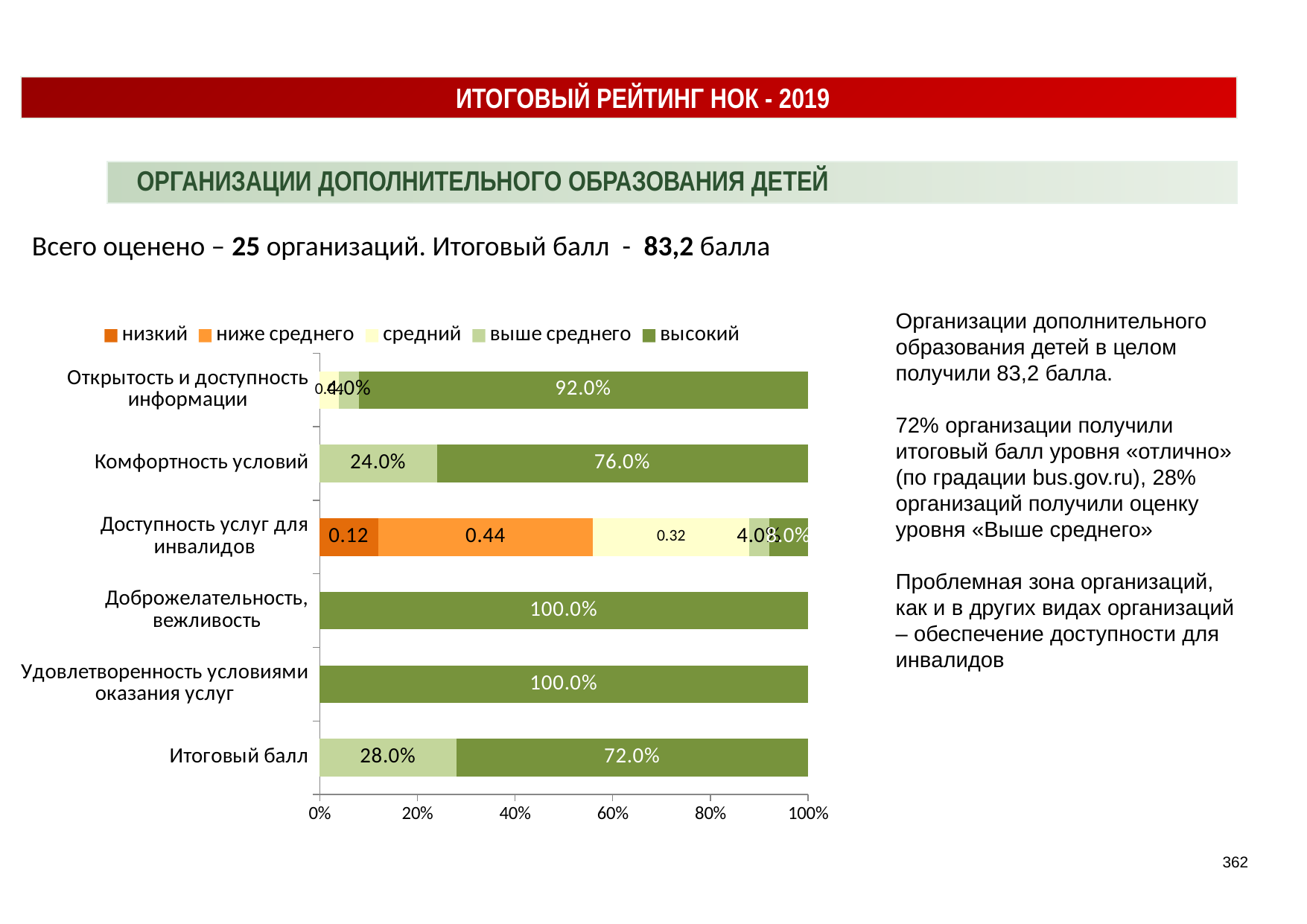

ИТОГОВЫЙ РЕЙТИНГ НОК - 2019

ОРГАНИЗАЦИИ ДОПОЛНИТЕЛЬНОГО ОБРАЗОВАНИЯ ДЕТЕЙ
Всего оценено – 25 организаций. Итоговый балл  -  83,2 балла
Организации дополнительного образования детей в целом получили 83,2 балла.

72% организации получили итоговый балл уровня «отлично» (по градации bus.gov.ru), 28% организаций получили оценку уровня «Выше среднего»

Проблемная зона организаций, как и в других видах организаций – обеспечение доступности для инвалидов

### Chart

| Category | низкий | ниже среднего | средний | выше среднего | высокий |
|---|---|---|---|---|---|
| Открытость и доступность информации | None | None | 0.04 | 0.04 | 0.92 |
| Комфортность условий | None | None | None | 0.24 | 0.76 |
| Доступность услуг для инвалидов | 0.12 | 0.44 | 0.32 | 0.04 | 0.08 |
| Доброжелательность, вежливость | None | None | None | None | 1.0 |
| Удовлетворенность условиями оказания услуг | None | None | None | None | 1.0 |
| Итоговый балл | None | None | None | 0.28 | 0.72 |
362